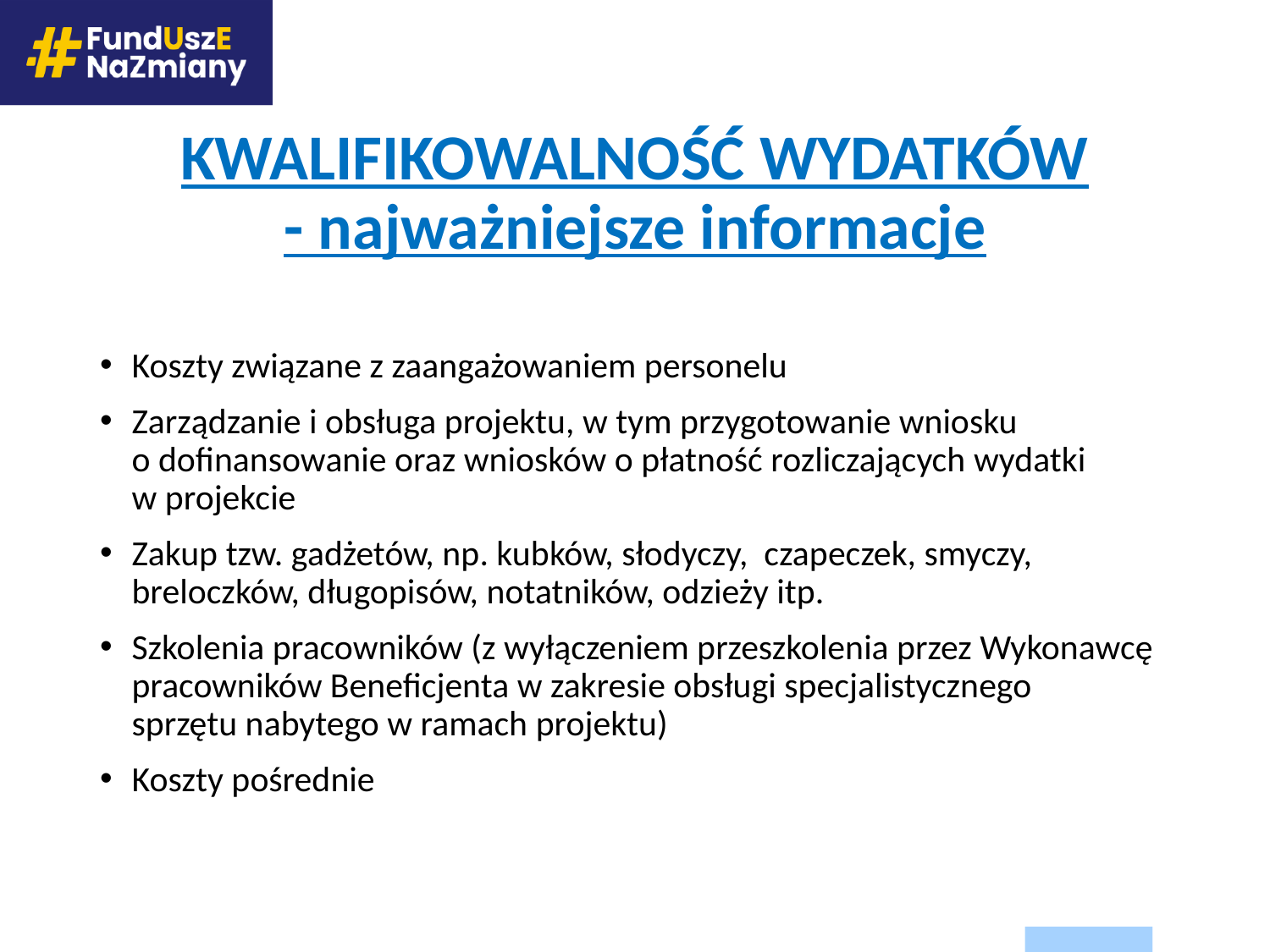

# KWALIFIKOWALNOŚĆ WYDATKÓW - najważniejsze informacje

Koszty związane z zaangażowaniem personelu
Zarządzanie i obsługa projektu, w tym przygotowanie wniosku
o dofinansowanie oraz wniosków o płatność rozliczających wydatki
w projekcie
Zakup tzw. gadżetów, np. kubków, słodyczy,  czapeczek, smyczy, breloczków, długopisów, notatników, odzieży itp.
Szkolenia pracowników (z wyłączeniem przeszkolenia przez Wykonawcę pracowników Beneficjenta w zakresie obsługi specjalistycznego
sprzętu nabytego w ramach projektu)
Koszty pośrednie